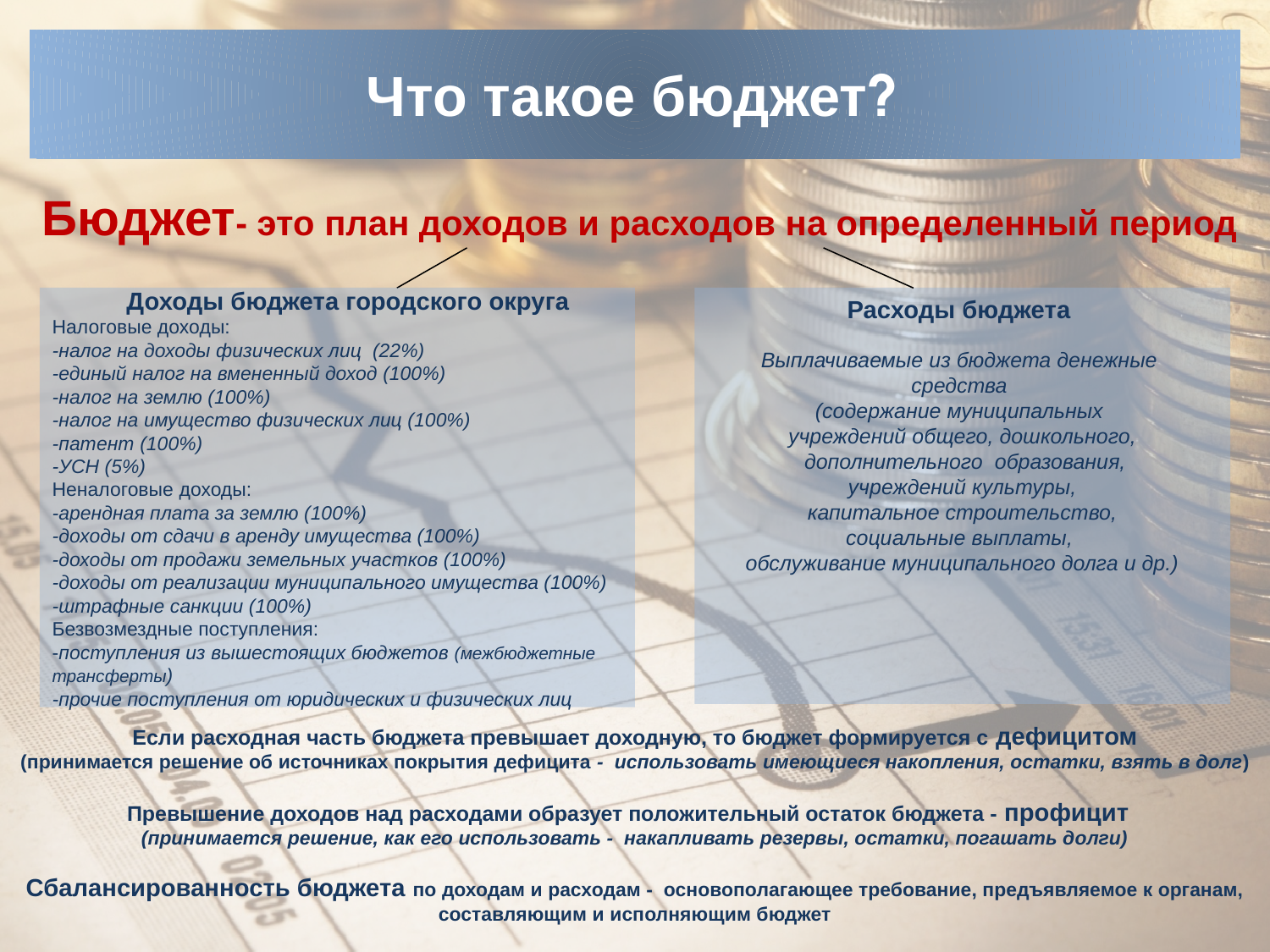

# Что такое бюджет?
Бюджет- это план доходов и расходов на определенный период

   Доходы бюджета городского округа
Налоговые доходы:
-налог на доходы физических лиц  (22%)
-единый налог на вмененный доход (100%)
-налог на землю (100%)
-налог на имущество физических лиц (100%)
-патент (100%)
-УСН (5%)
Неналоговые доходы:
-арендная плата за землю (100%)
-доходы от сдачи в аренду имущества (100%)
-доходы от продажи земельных участков (100%)
-доходы от реализации муниципального имущества (100%)
-штрафные санкции (100%)
Безвозмездные поступления:
-поступления из вышестоящих бюджетов (межбюджетные
трансферты)
-прочие поступления от юридических и физических лиц
Расходы бюджета

Выплачиваемые из бюджета денежные
средства
(содержание муниципальных
учреждений общего, дошкольного,
 дополнительного  образования,
 учреждений культуры,
капитальное строительство,
социальные выплаты,
обслуживание муниципального долга и др.)
Если расходная часть бюджета превышает доходную, то бюджет формируется с дефицитом
(принимается решение об источниках покрытия дефицита -  использовать имеющиеся накопления, остатки, взять в долг)

Превышение доходов над расходами образует положительный остаток бюджета - профицит
(принимается решение, как его использовать -  накапливать резервы, остатки, погашать долги)

Сбалансированность бюджета по доходам и расходам -  основополагающее требование, предъявляемое к органам, составляющим и исполняющим бюджет